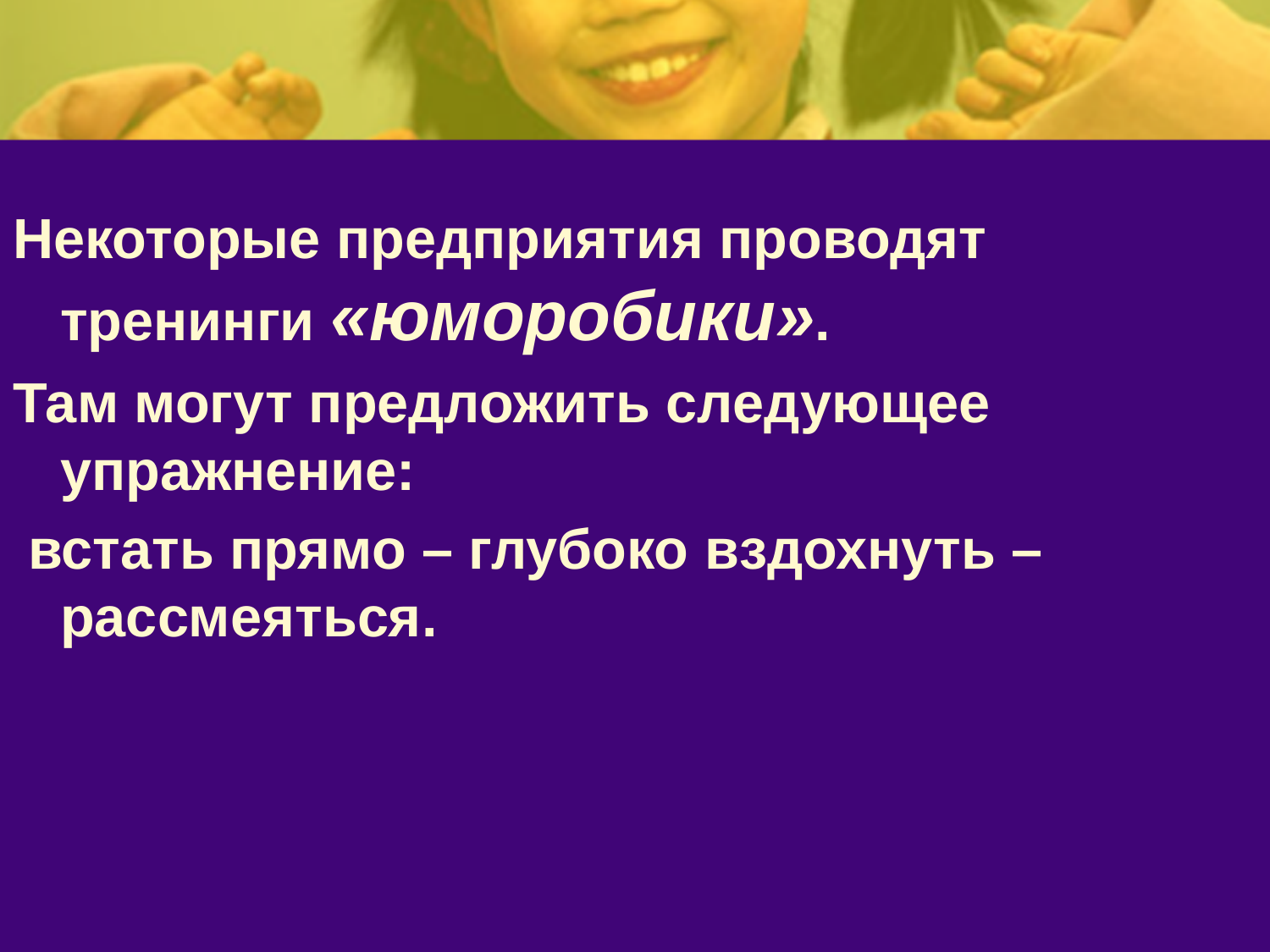

Некоторые предприятия проводят тренинги «юморобики».
Там могут предложить следующее упражнение:
 встать прямо – глубоко вздохнуть – рассмеяться.